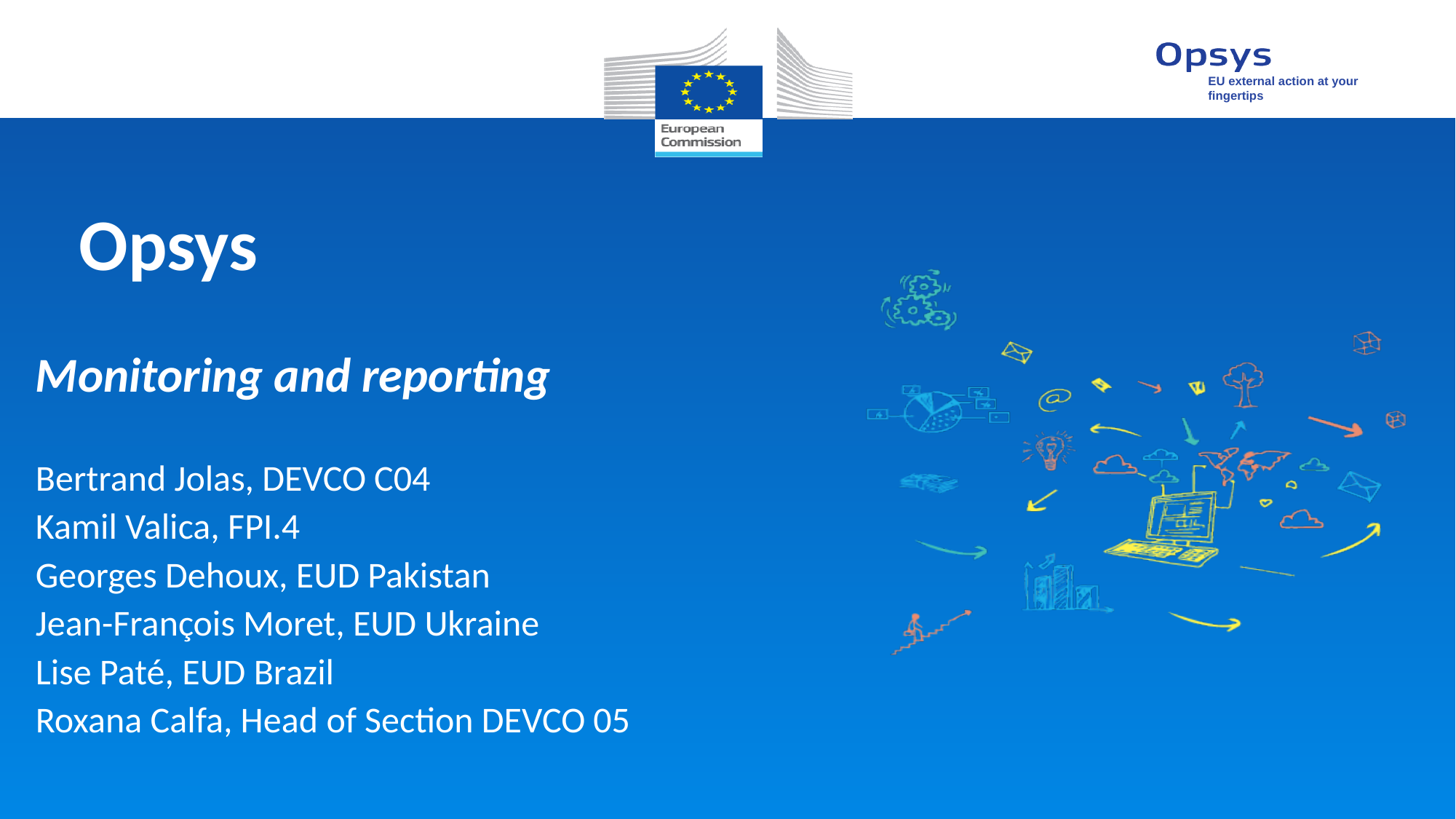

Opsys
Monitoring and reporting

Bertrand Jolas, DEVCO C04
Kamil Valica, FPI.4
Georges Dehoux, EUD Pakistan
Jean-François Moret, EUD Ukraine
Lise Paté, EUD Brazil
Roxana Calfa, Head of Section DEVCO 05